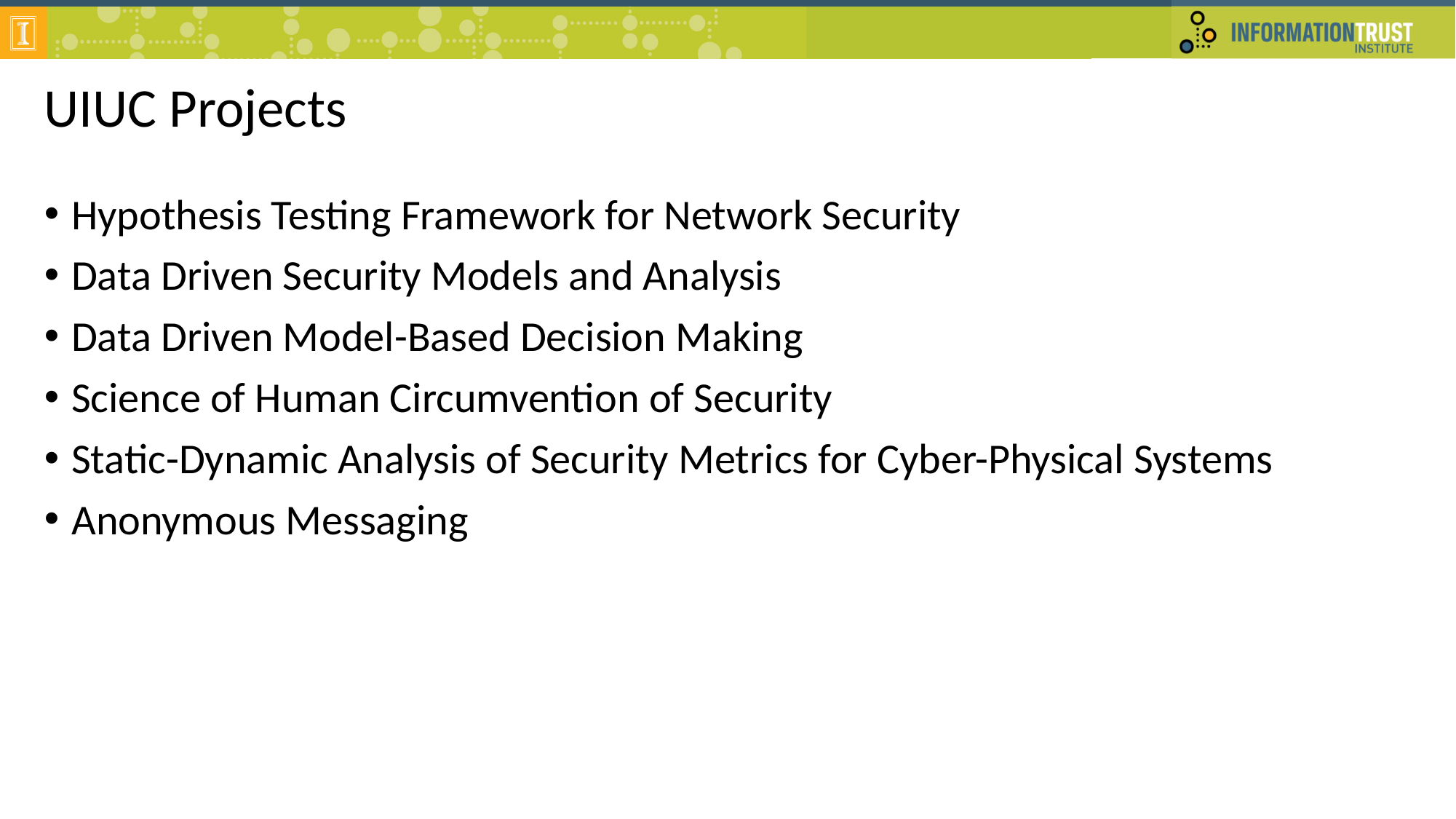

# UIUC Projects
Hypothesis Testing Framework for Network Security
Data Driven Security Models and Analysis
Data Driven Model-Based Decision Making
Science of Human Circumvention of Security
Static-Dynamic Analysis of Security Metrics for Cyber-Physical Systems
Anonymous Messaging